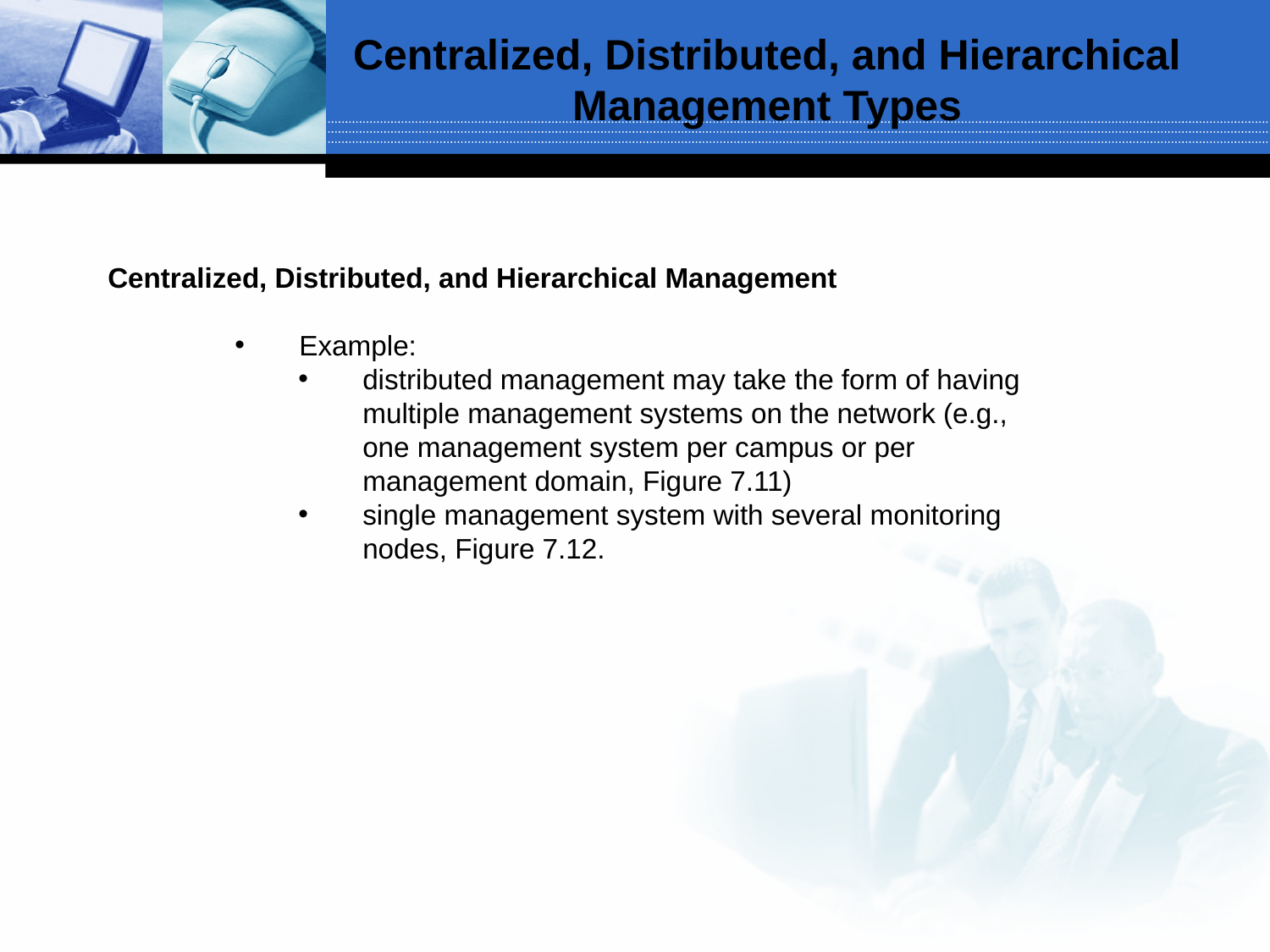

Centralized, Distributed, and Hierarchical Management Types
Centralized, Distributed, and Hierarchical Management

Example:
distributed management may take the form of having multiple management systems on the network (e.g., one management system per campus or per management domain, Figure 7.11)
single management system with several monitoring nodes, Figure 7.12.